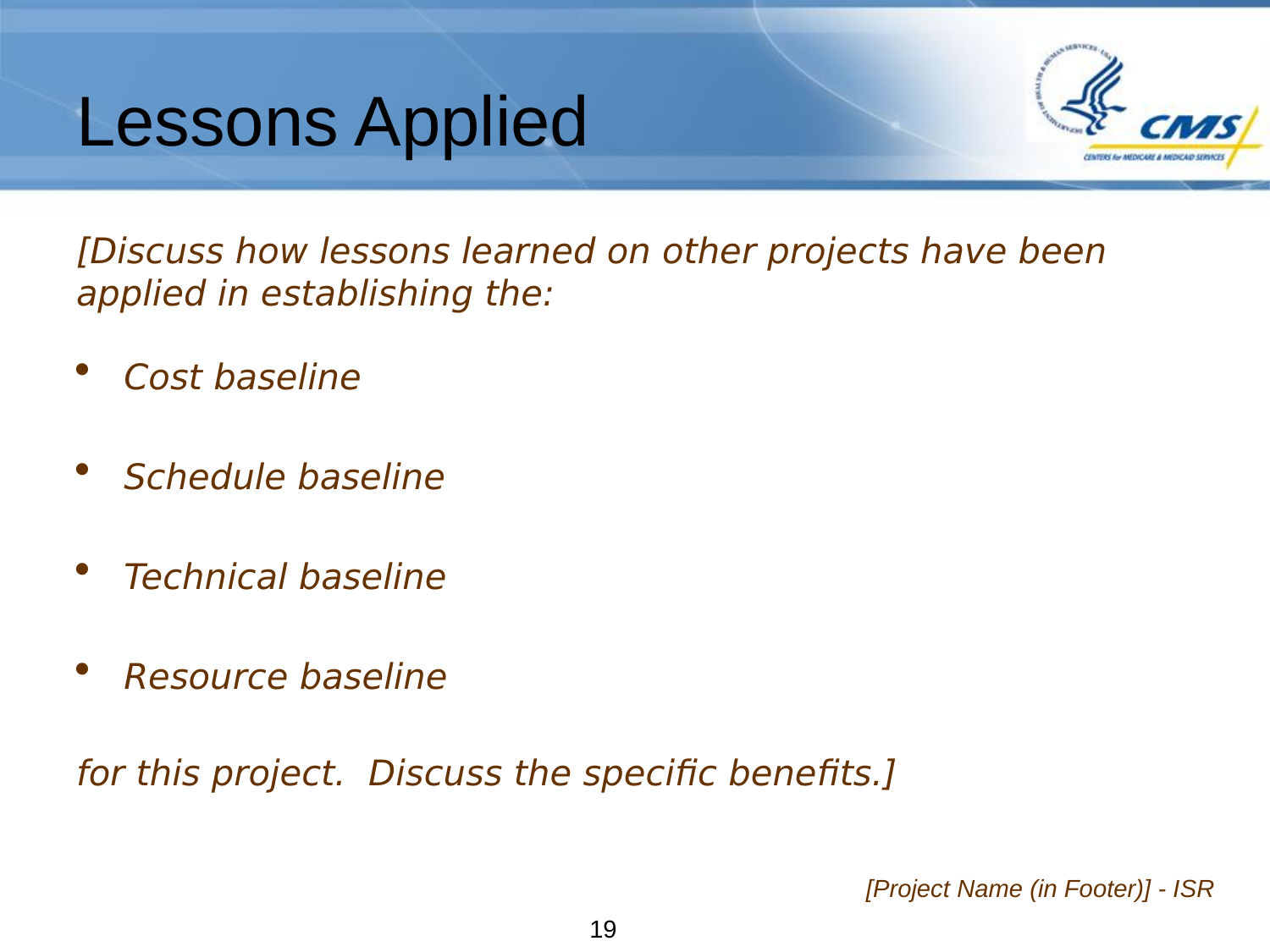

# Lessons Applied
[Discuss how lessons learned on other projects have been applied in establishing the:

Cost baseline

Schedule baseline

Technical baseline

Resource baseline

for this project.  Discuss the specific benefits.]

[Project Name (in Footer)] - ISR
19